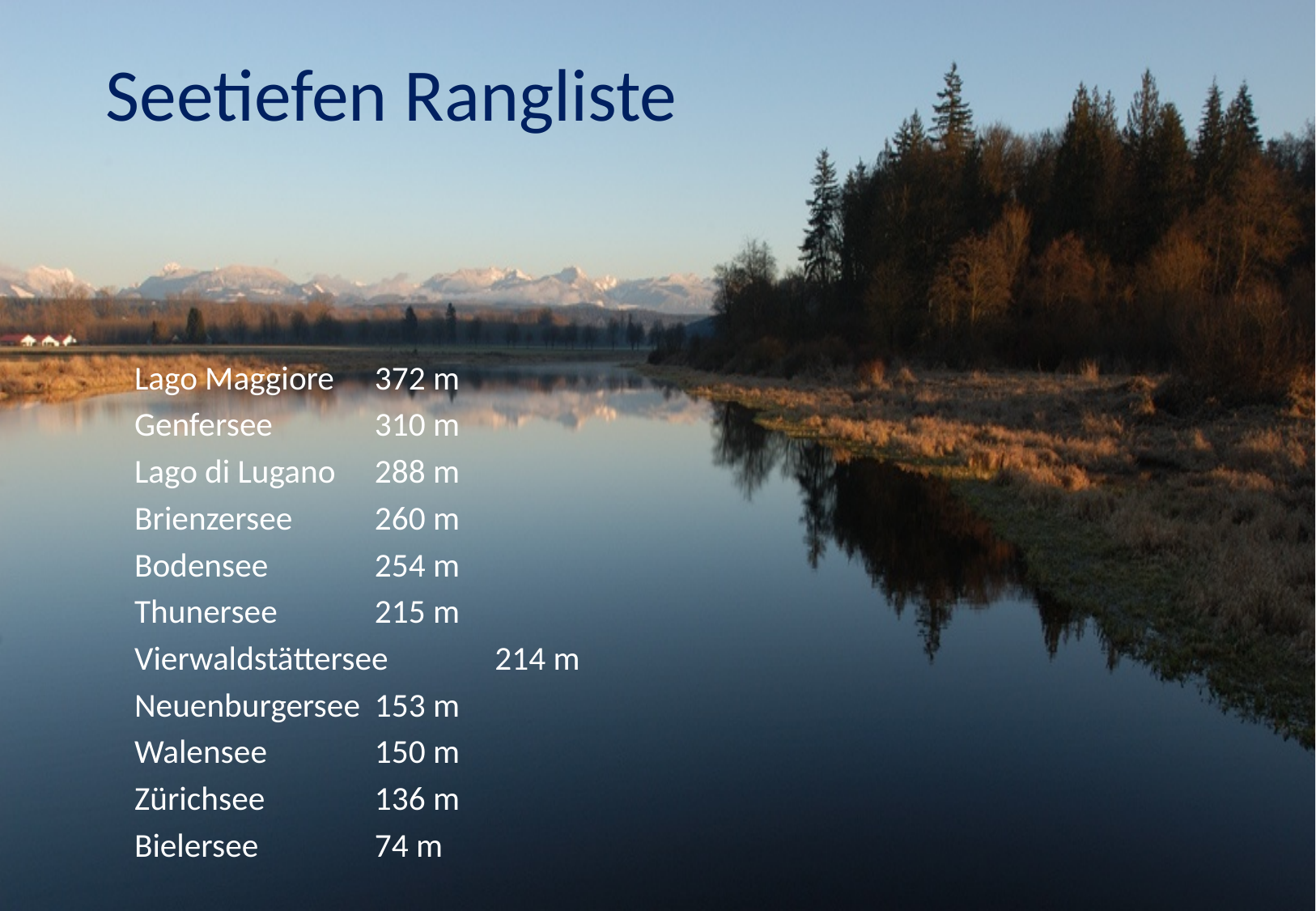

Seetiefen Rangliste
Lago Maggiore 	372 m
Genfersee	310 m
Lago di Lugano	288 m
Brienzersee	260 m
Bodensee	254 m
Thunersee	215 m
Vierwaldstättersee	214 m
Neuenburgersee	153 m
Walensee	150 m
Zürichsee	136 m
Bielersee	74 m